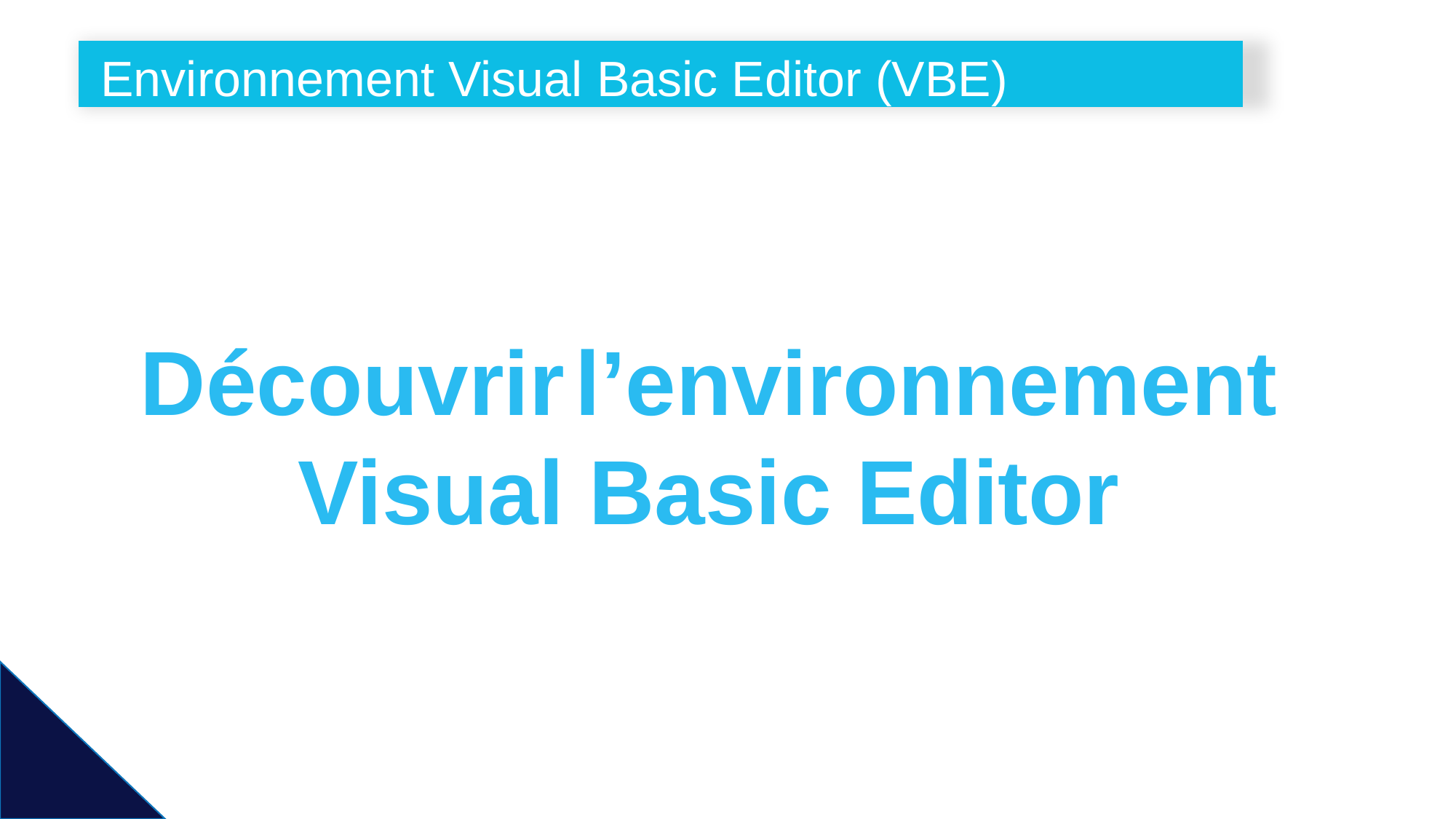

# Environnement Visual Basic Editor (VBE)
Découvrir l’environnement Visual Basic Editor